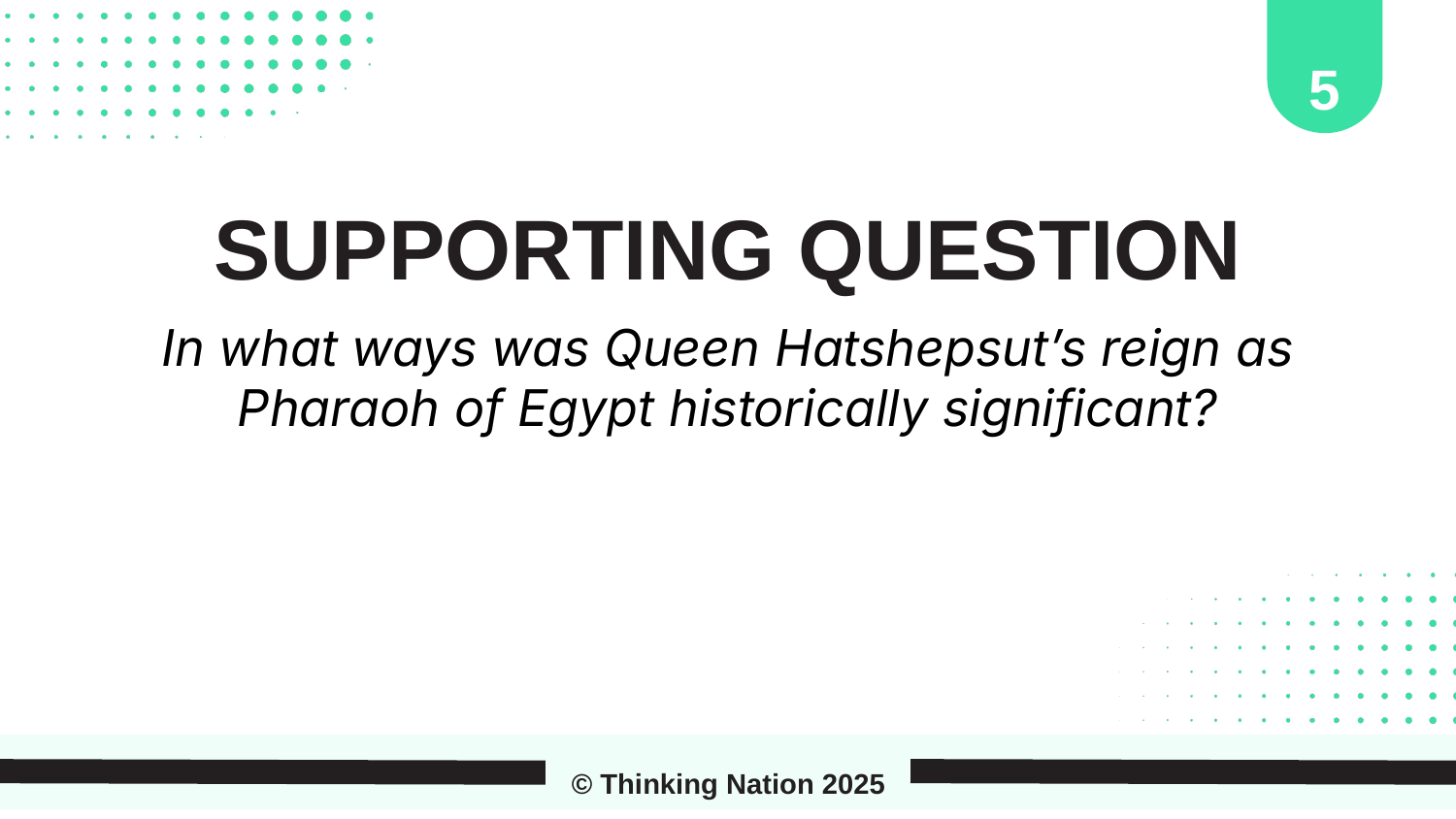

5
SUPPORTING QUESTION
In what ways was Queen Hatshepsut’s reign as Pharaoh of Egypt historically significant?

© Thinking Nation 2025